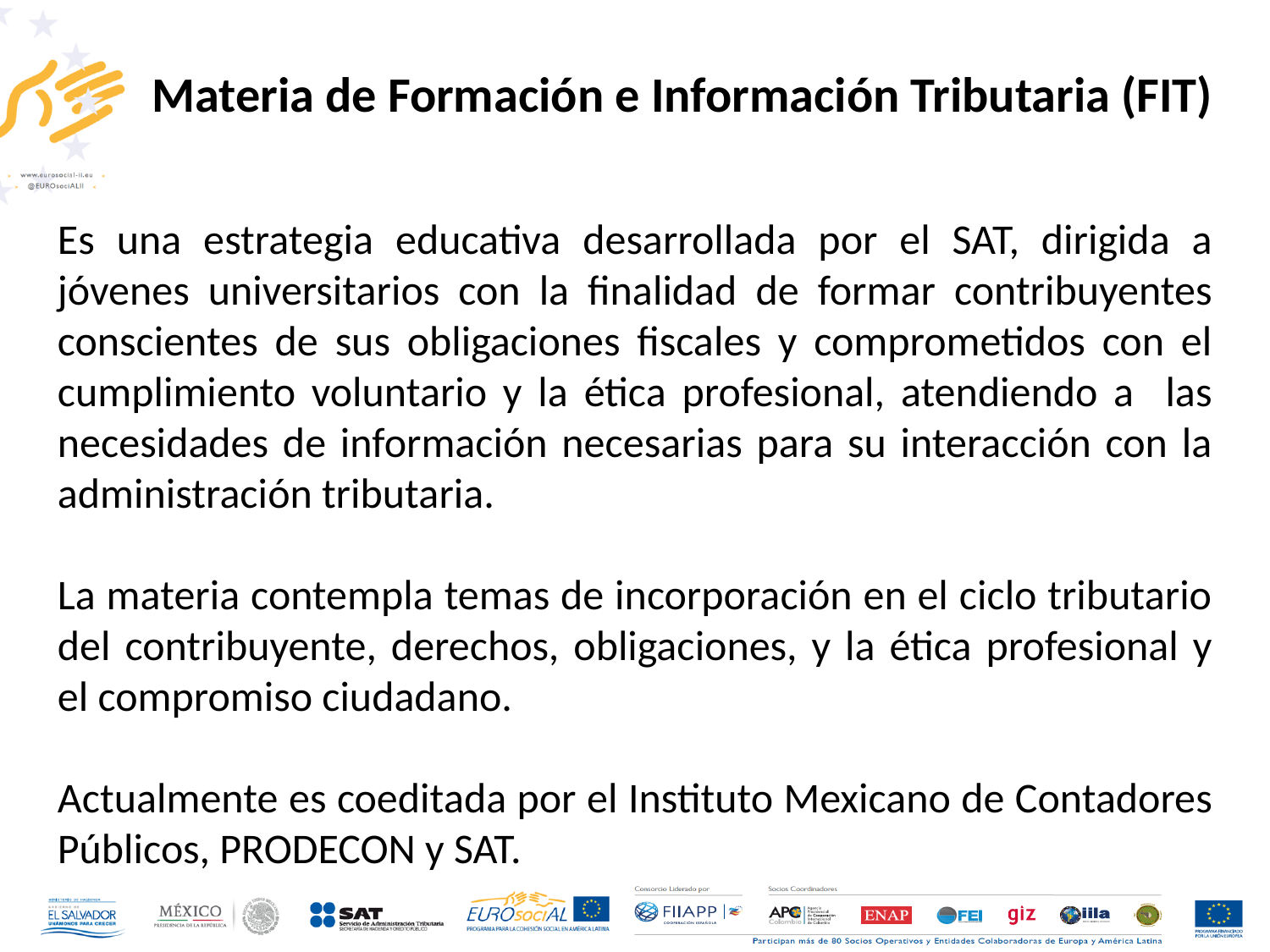

Materia de Formación e Información Tributaria (FIT)

Es una estrategia educativa desarrollada por el SAT, dirigida a jóvenes universitarios con la finalidad de formar contribuyentes conscientes de sus obligaciones fiscales y comprometidos con el cumplimiento voluntario y la ética profesional, atendiendo a  las necesidades de información necesarias para su interacción con la administración tributaria.

La materia contempla temas de incorporación en el ciclo tributario del contribuyente, derechos, obligaciones, y la ética profesional y el compromiso ciudadano.

Actualmente es coeditada por el Instituto Mexicano de Contadores Públicos, PRODECON y SAT.